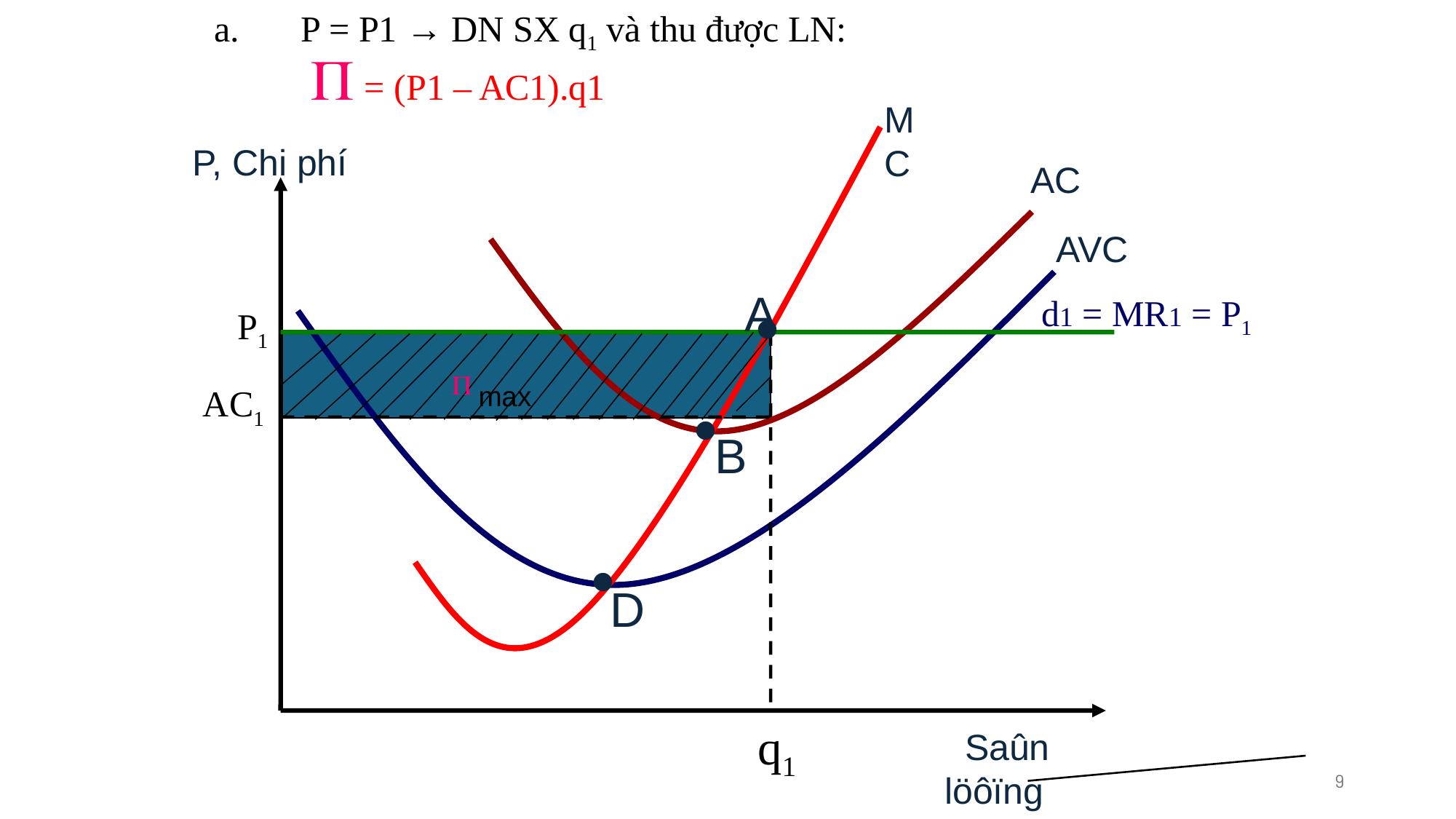

# P = P1 → DN SX q1 và thu được LN: Π = (P1 – AC1).q1
MC
P, Chi phí

AC

AVC

 A
d1 = MR1 = P1
 •
P1

Π max
AC1
 •
 B

 •
 D

q1
  Saûn löôïng
9